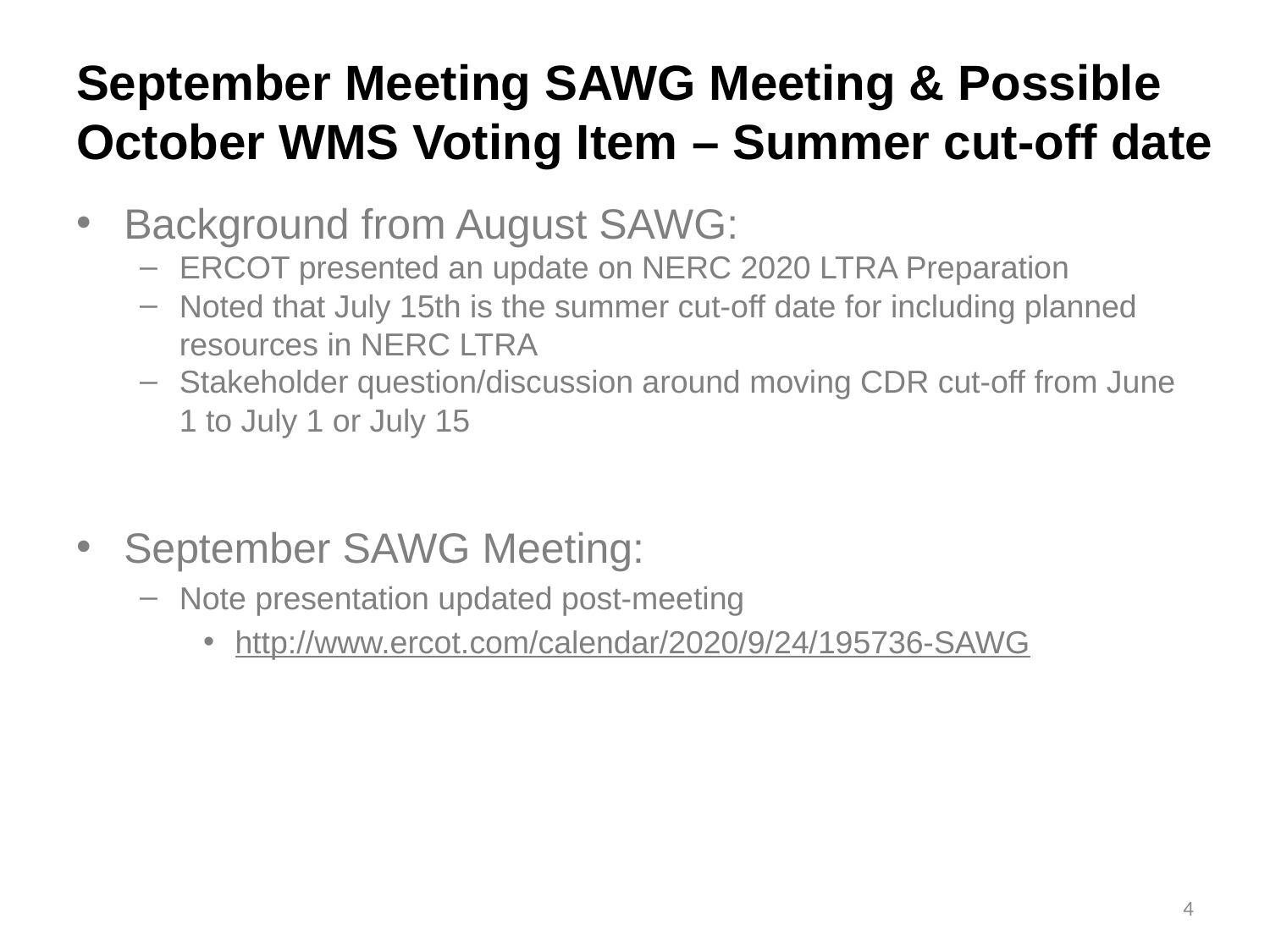

# September Meeting SAWG Meeting & Possible October WMS Voting Item – Summer cut-off date
Background from August SAWG:
ERCOT presented an update on NERC 2020 LTRA Preparation
Noted that July 15th is the summer cut-off date for including planned resources in NERC LTRA
Stakeholder question/discussion around moving CDR cut-off from June 1 to July 1 or July 15

September SAWG Meeting:
Note presentation updated post-meeting
http://www.ercot.com/calendar/2020/9/24/195736-SAWG

4